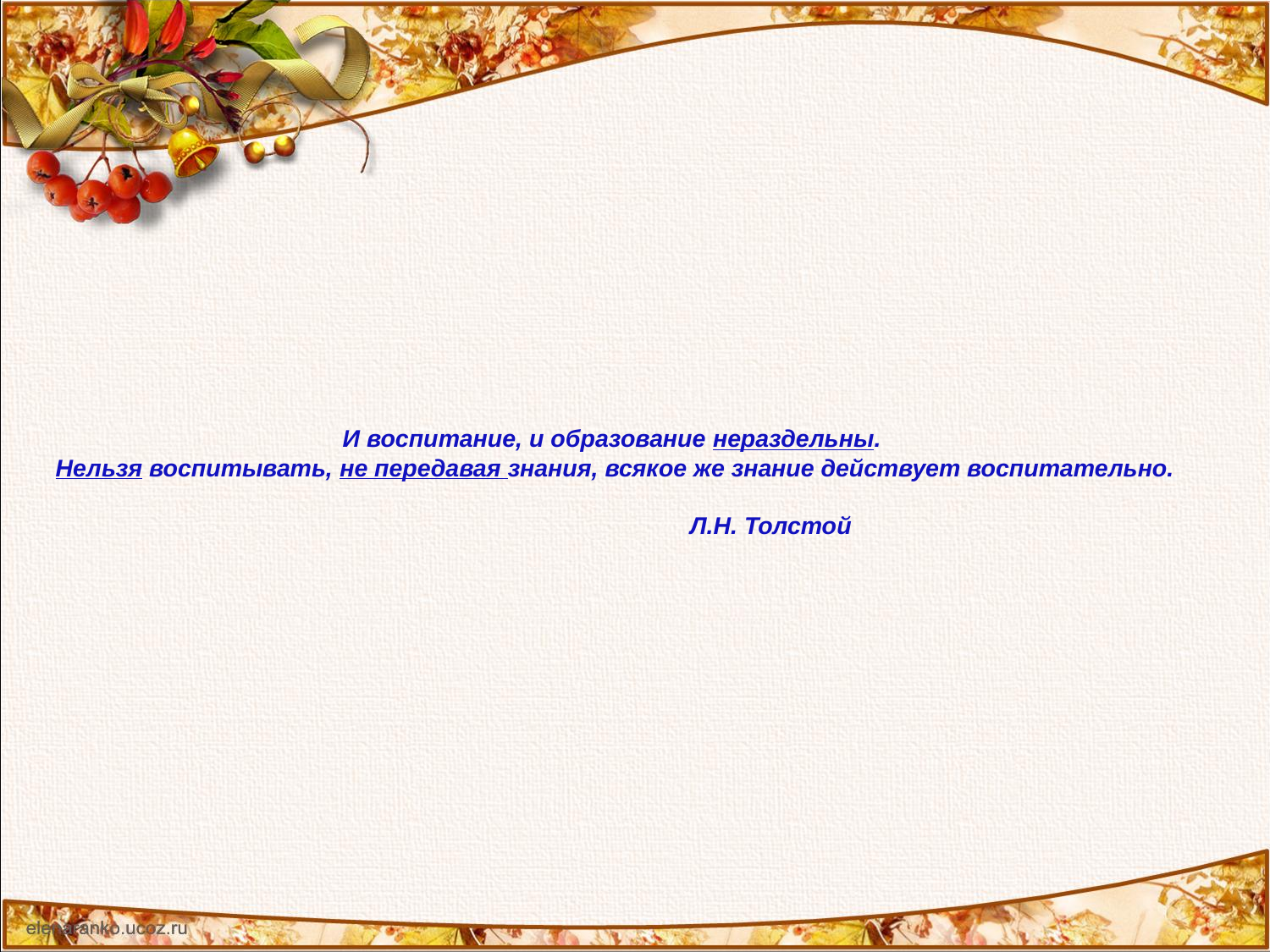

# И воспитание, и образование нераздельны. Нельзя воспитывать, не передавая знания, всякое же знание действует воспитательно. Л.Н. Толстой